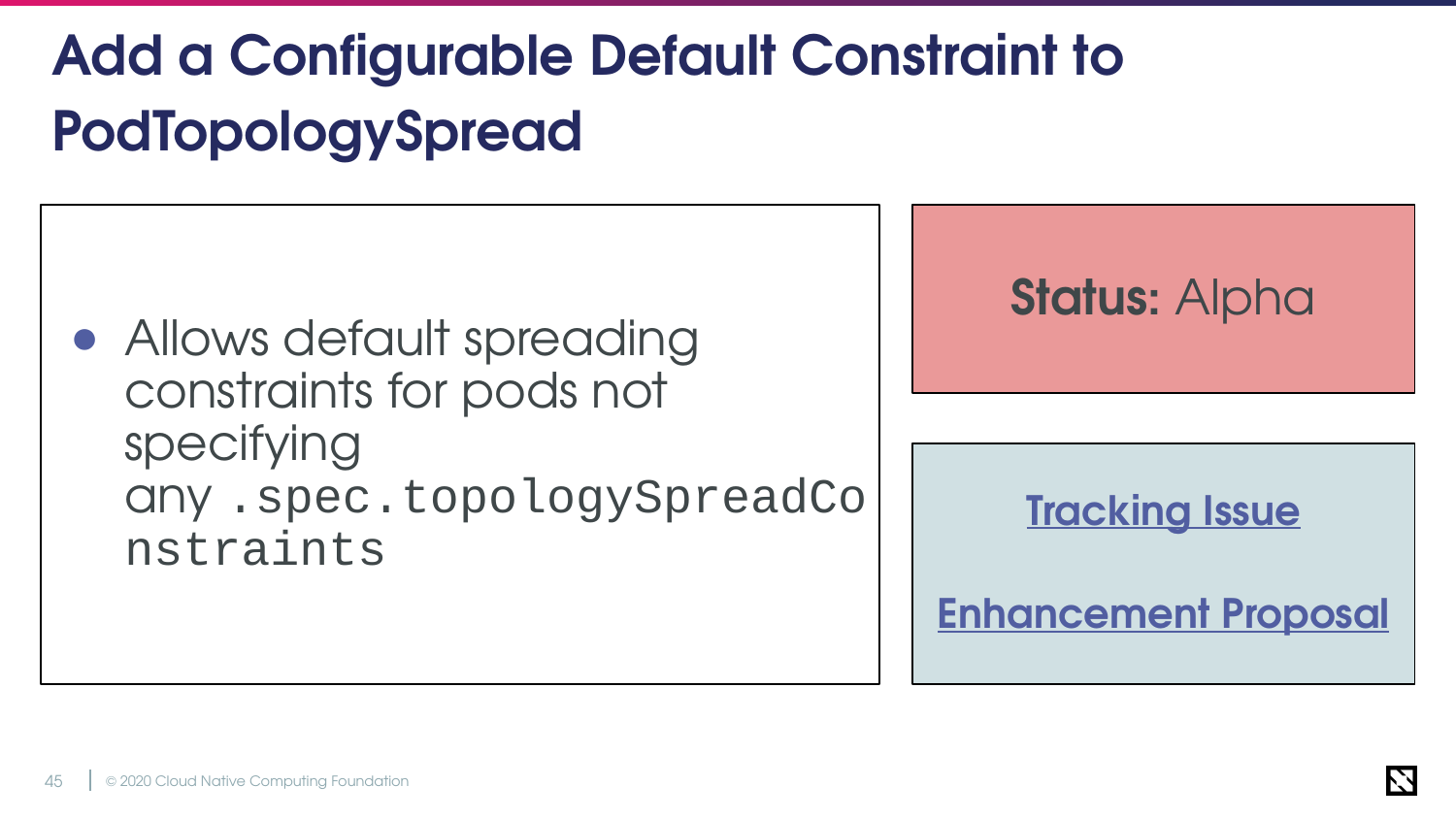

# Add a Configurable Default Constraint to PodTopologySpread
Allows default spreading constraints for pods not specifying any .spec.topologySpreadConstraints
Status: Alpha
Tracking Issue
Enhancement Proposal